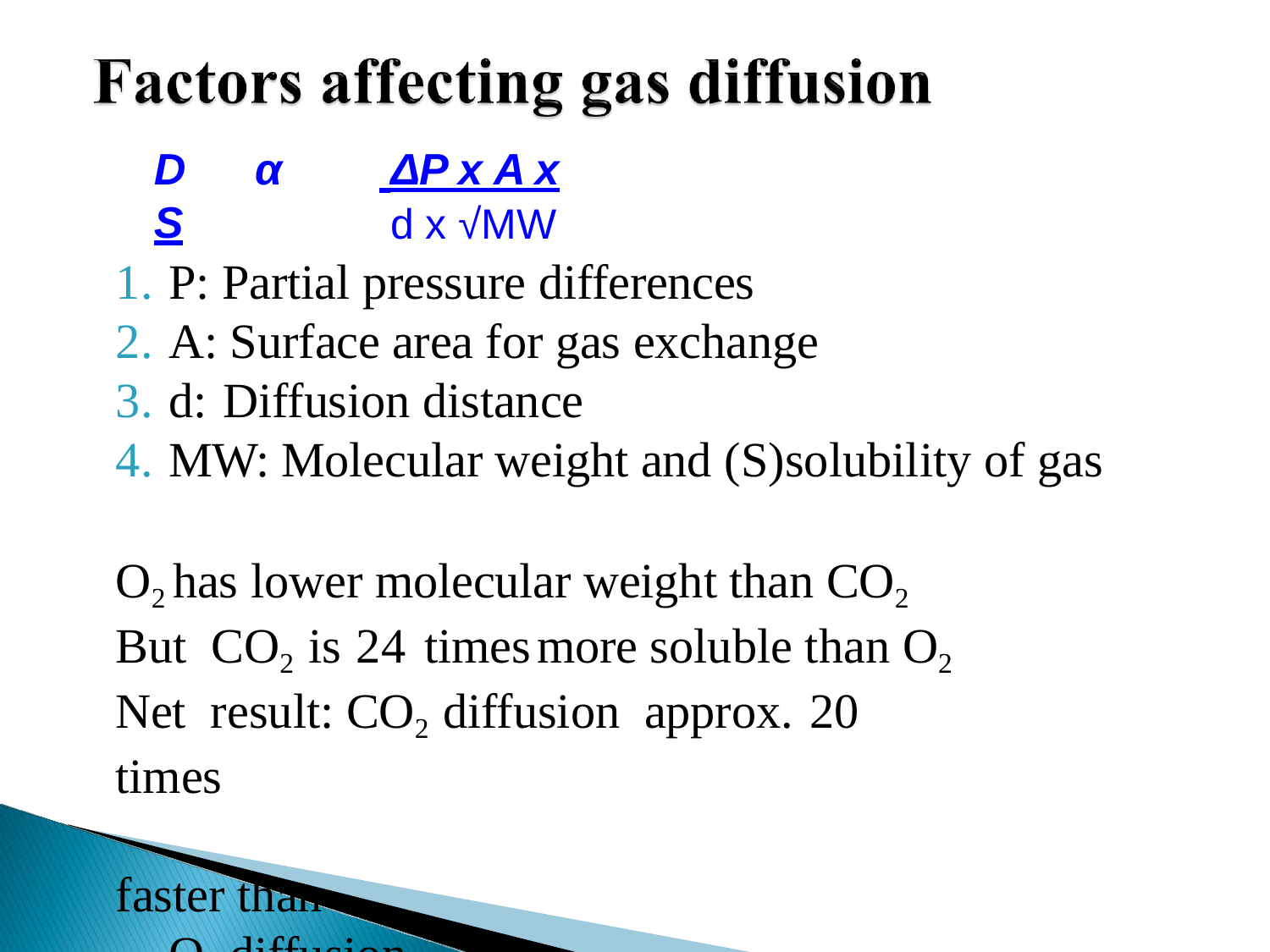

# D	α	 ΔP x A x S
d x √MW
P: Partial pressure differences
A: Surface area for gas exchange
d:	Diffusion distance
MW: Molecular weight and (S)solubility of gas

O2 has lower molecular weight than CO2  But  CO2  is 24 times	more soluble than O2
Net  result: CO2  diffusion  approx. 20 times	faster than
O2 diffusion
Dr.Aida Korish ( akorish@ksu.edu.sa)